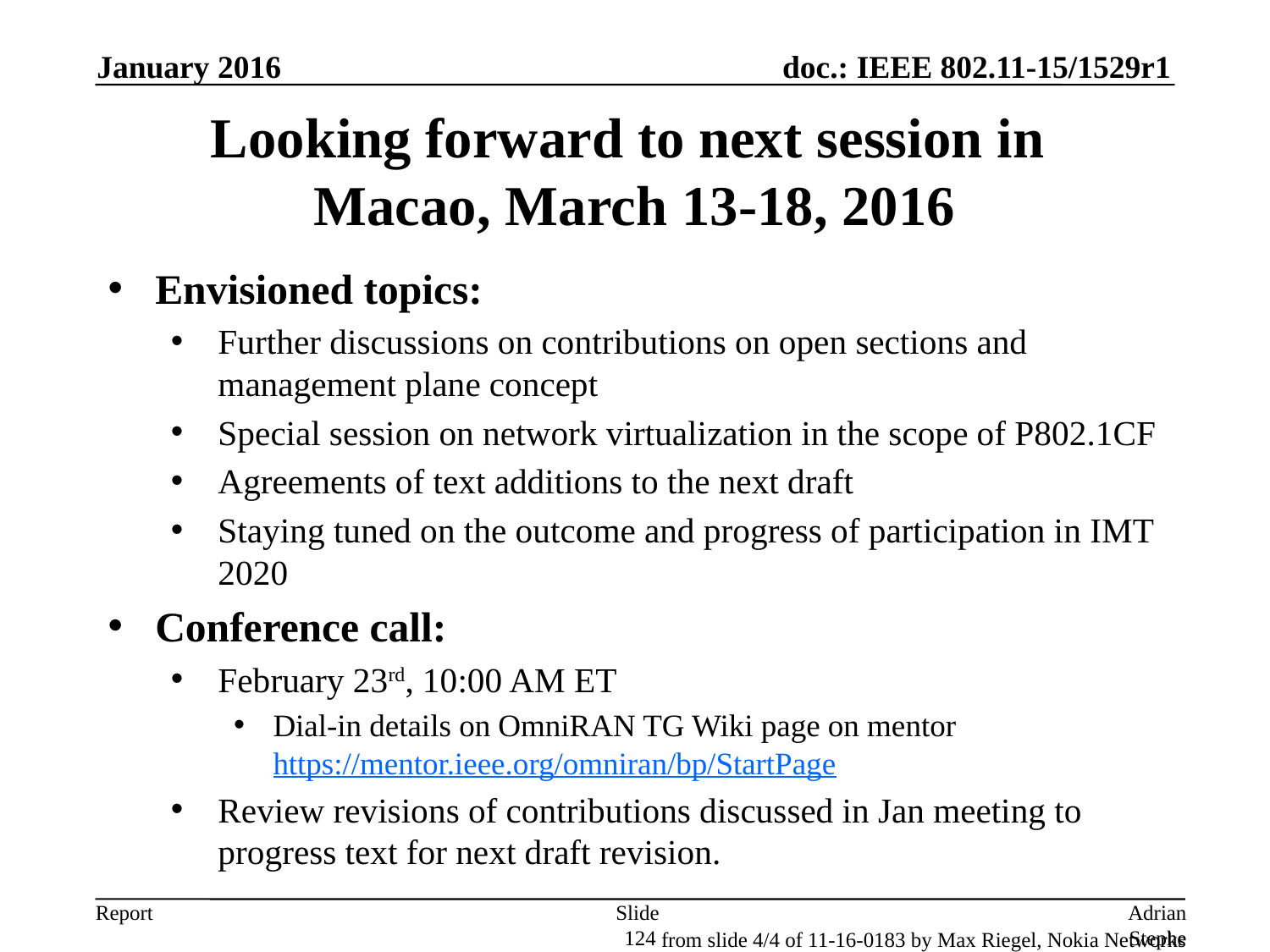

January 2016
# Looking forward to next session in Macao, March 13-18, 2016
Envisioned topics:
Further discussions on contributions on open sections and management plane concept
Special session on network virtualization in the scope of P802.1CF
Agreements of text additions to the next draft
Staying tuned on the outcome and progress of participation in IMT 2020
Conference call:
February 23rd, 10:00 AM ET
Dial-in details on OmniRAN TG Wiki page on mentor
https://mentor.ieee.org/omniran/bp/StartPage
Review revisions of contributions discussed in Jan meeting to progress text for next draft revision.
Slide 124
Adrian Stephens, Intel Corporation
from slide 4/4 of 11-16-0183 by Max Riegel, Nokia Networks